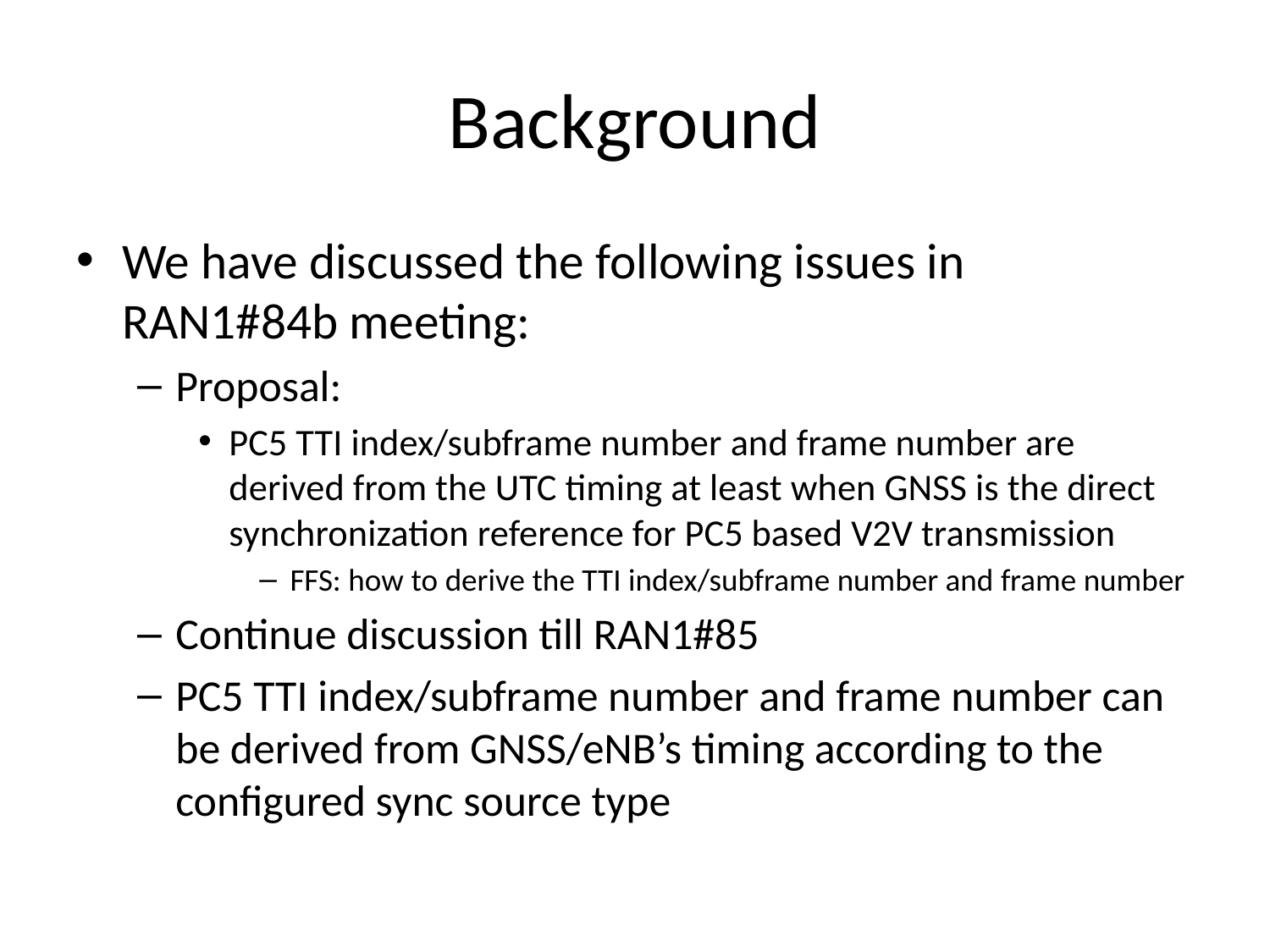

# Background
We have discussed the following issues in RAN1#84b meeting:
Proposal:
PC5 TTI index/subframe number and frame number are derived from the UTC timing at least when GNSS is the direct synchronization reference for PC5 based V2V transmission
FFS: how to derive the TTI index/subframe number and frame number
Continue discussion till RAN1#85
PC5 TTI index/subframe number and frame number can be derived from GNSS/eNB’s timing according to the configured sync source type